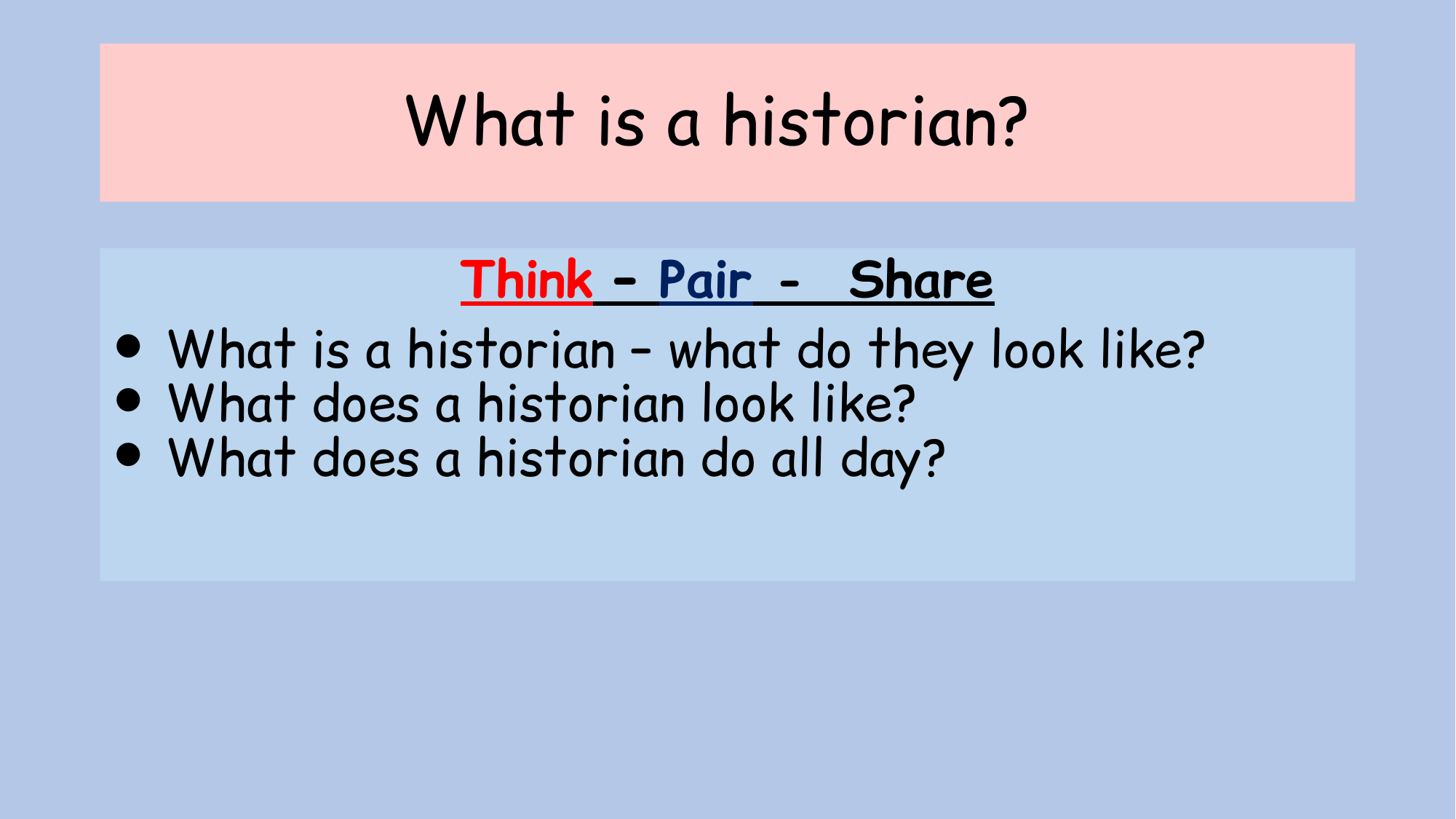

What is a historian?
Think – Pair -  Share
What is a historian – what do they look like?
What does a historian look like?
What does a historian do all day?